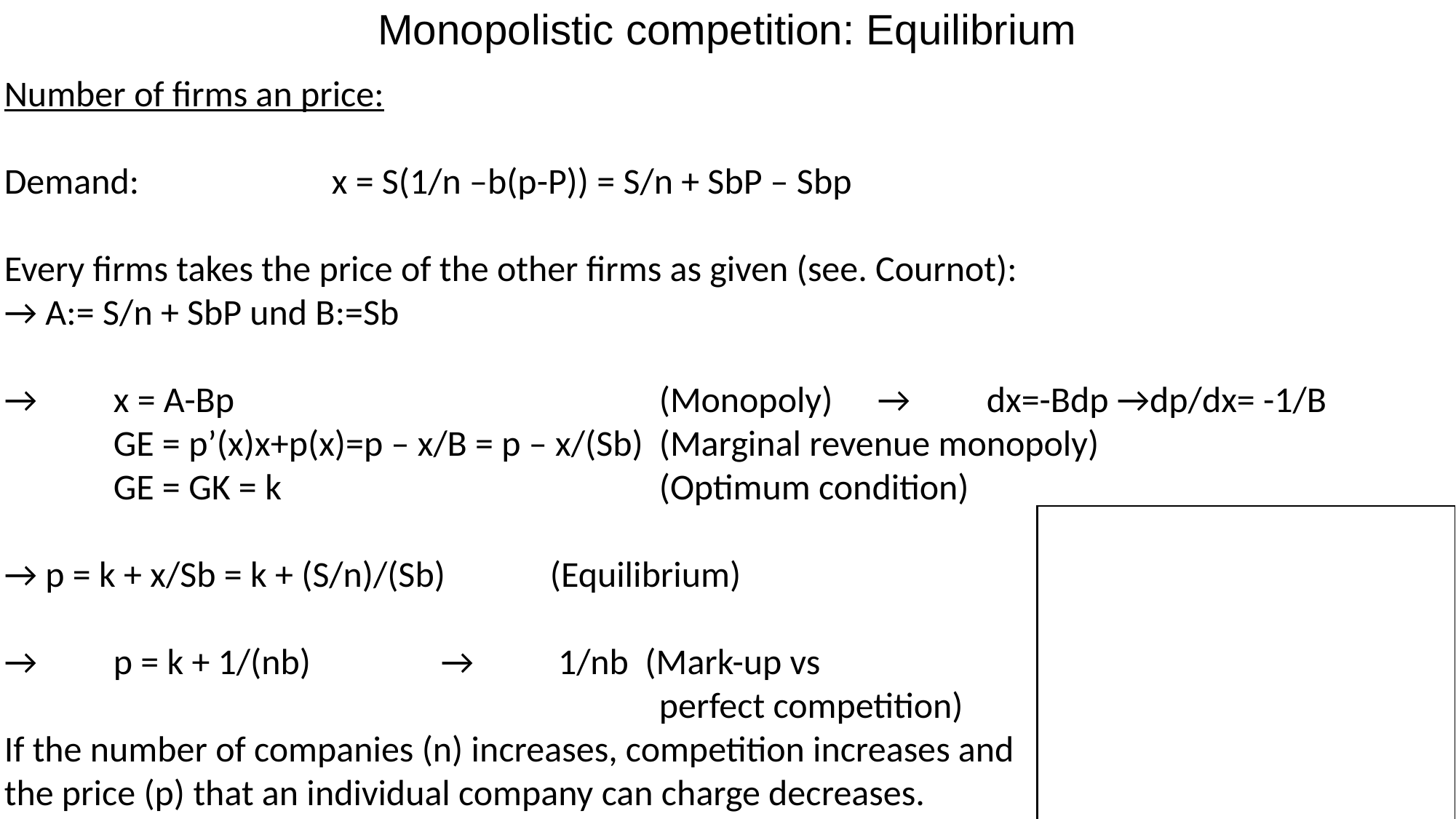

Monopolistic competition: Equilibrium
Number of firms an price:

Demand:		x = S(1/n –b(p-P)) = S/n + SbP – Sbp

Every firms takes the price of the other firms as given (see. Cournot):
→ A:= S/n + SbP und B:=Sb

→ 	x = A-Bp				(Monopoly)	→	dx=-Bdp →dp/dx= -1/B
	GE = p’(x)x+p(x)=p – x/B = p – x/(Sb) 	(Marginal revenue monopoly)
	GE = GK = k				(Optimum condition)

→ p = k + x/Sb = k + (S/n)/(Sb)	(Equilibrium)

→	p = k + 1/(nb)		→	 1/nb  (Mark-up vs
						perfect competition)
If the number of companies (n) increases, competition increases and
the price (p) that an individual company can charge decreases.